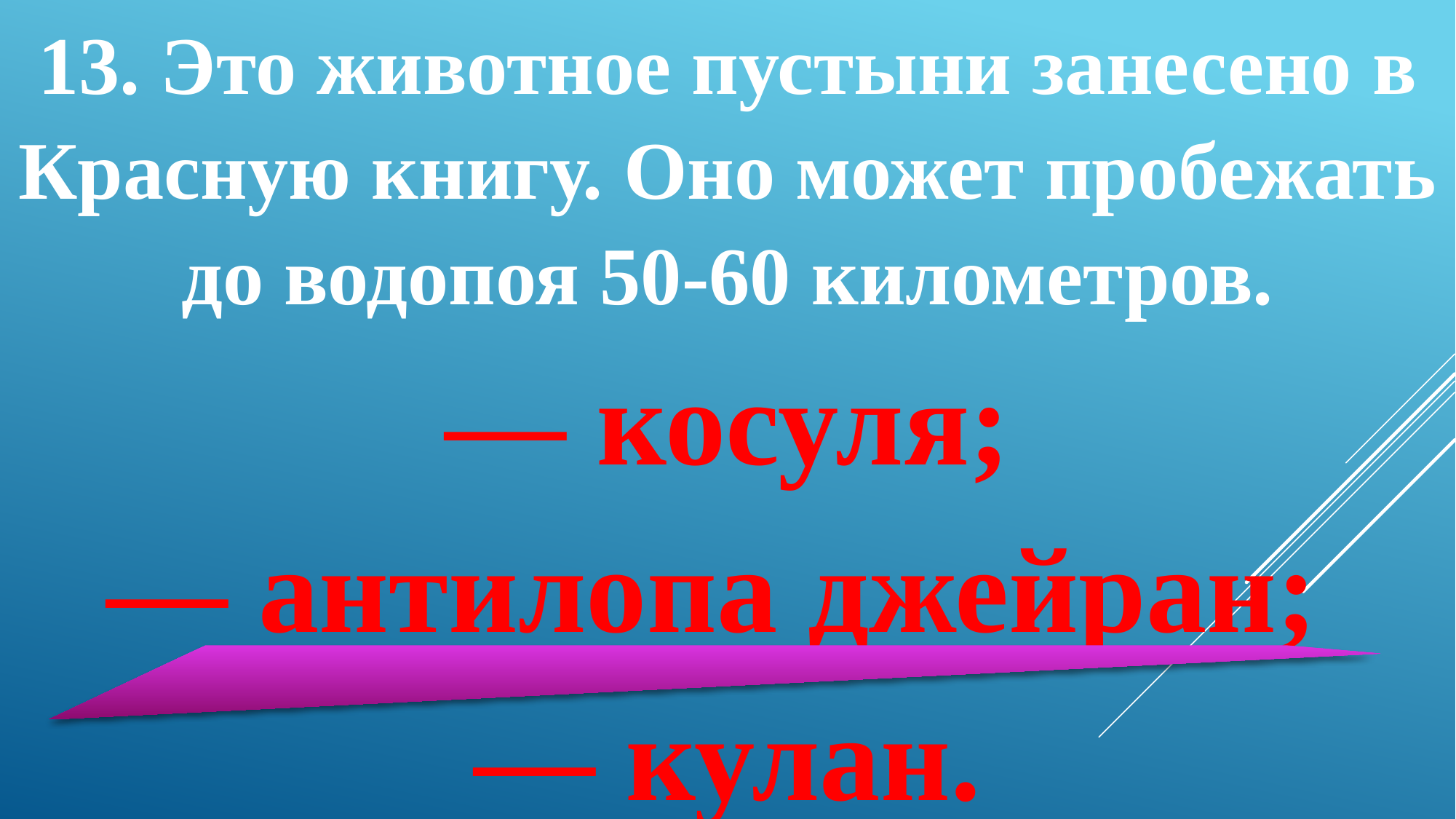

13. Это животное пустыни занесено в Красную книгу. Оно может пробежать до водопоя 50-60 километров.
— косуля;
— антилопа джейран;
— кулан.